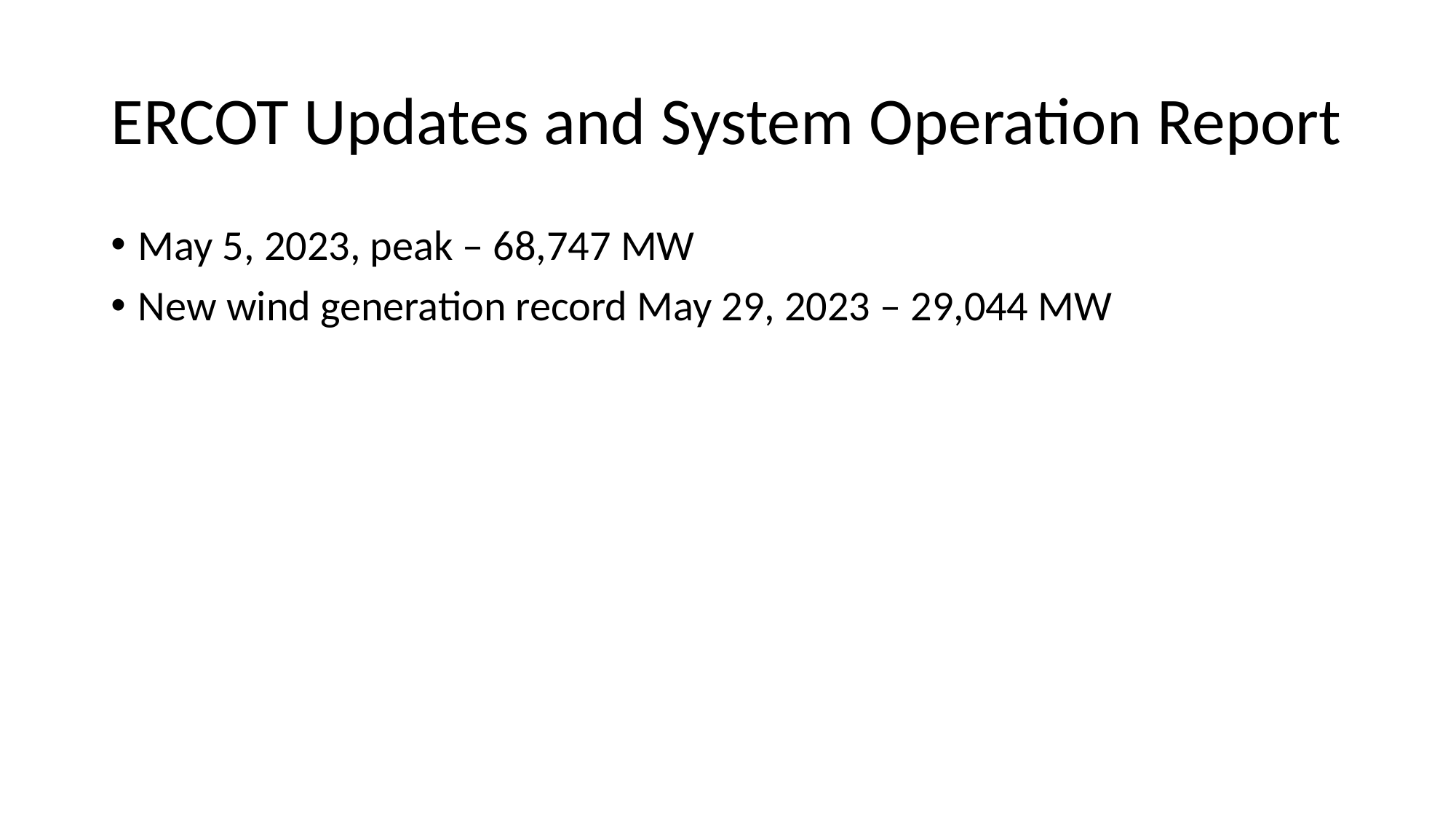

# ERCOT Updates and System Operation Report
May 5, 2023, peak – 68,747 MW
New wind generation record May 29, 2023 – 29,044 MW